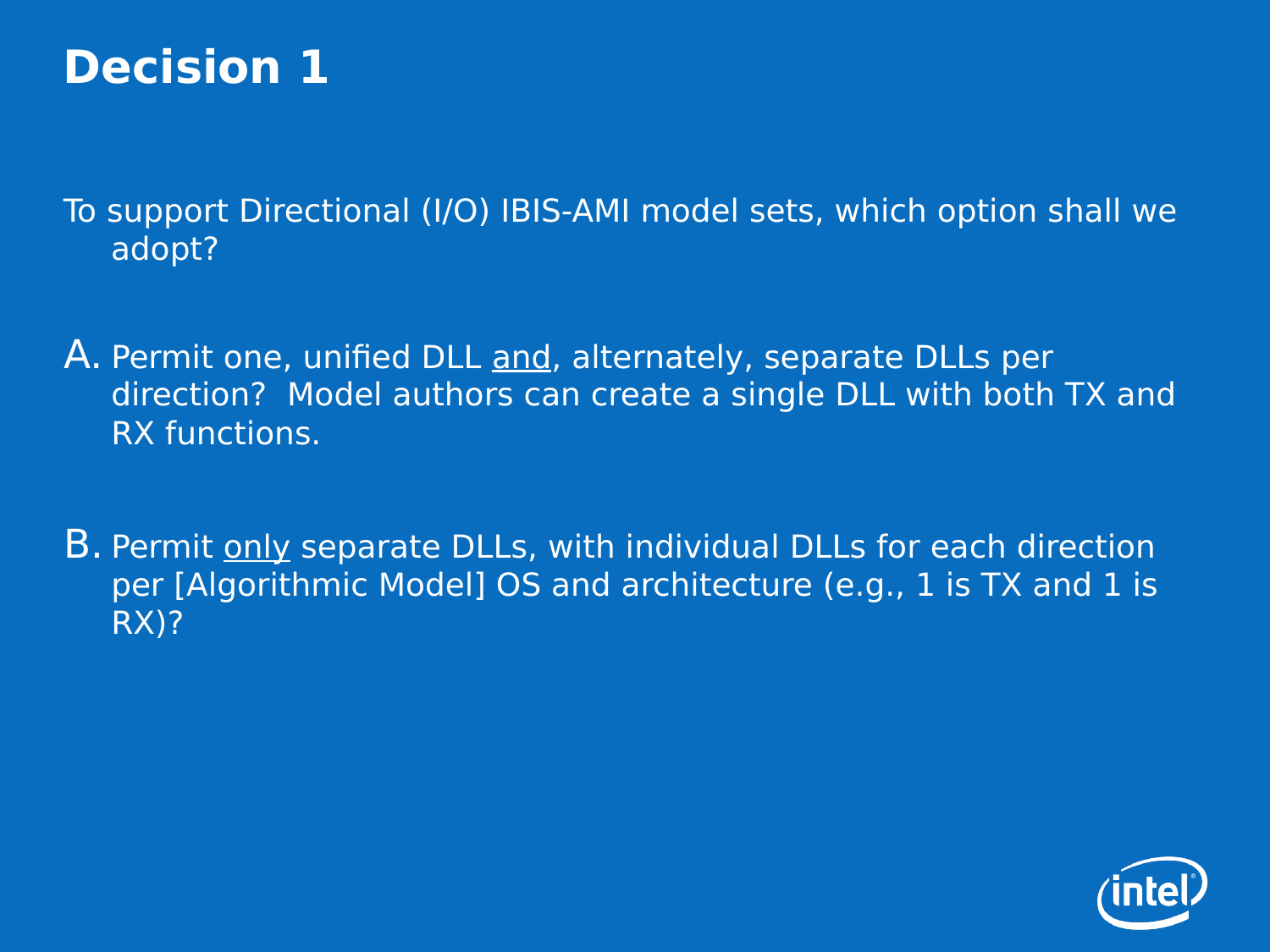

# Decision 1
To support Directional (I/O) IBIS-AMI model sets, which option shall we adopt?

Permit one, unified DLL and, alternately, separate DLLs per direction?  Model authors can create a single DLL with both TX and RX functions.

Permit only separate DLLs, with individual DLLs for each direction per [Algorithmic Model] OS and architecture (e.g., 1 is TX and 1 is RX)?